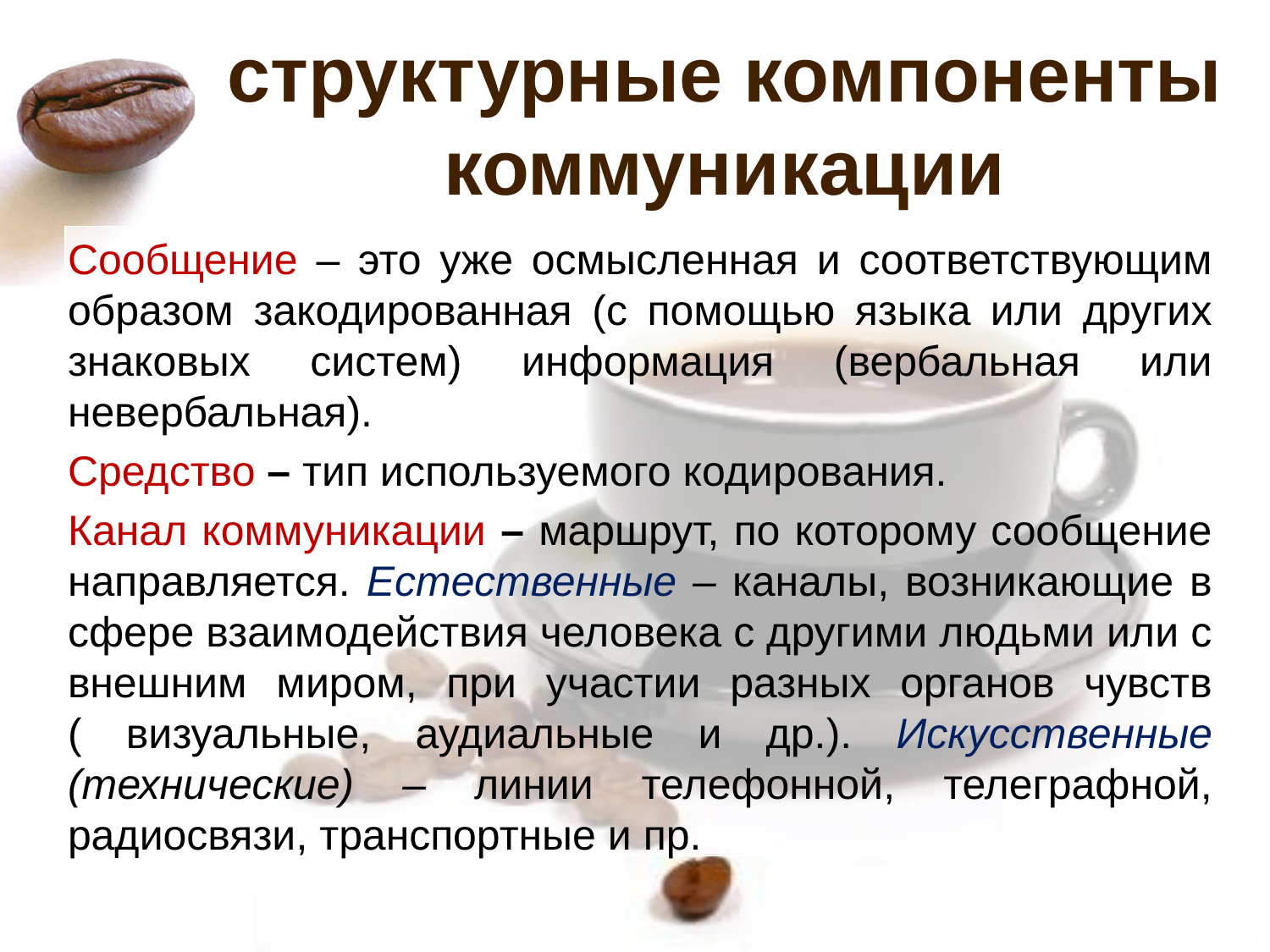

# структурные компоненты коммуникации
Сообщение – это уже осмысленная и соответствующим образом закодированная (с помощью языка или других знаковых систем) информация (вербальная или невербальная).
Средство – тип используемого кодирования.
Канал коммуникации – маршрут, по которому сообщение направляется. Естественные – каналы, возникающие в сфере взаимодействия человека с другими людьми или с внешним миром, при участии разных органов чувств ( визуальные, аудиальные и др.). Искусственные (технические) – линии телефонной, телеграфной, радиосвязи, транспортные и пр.